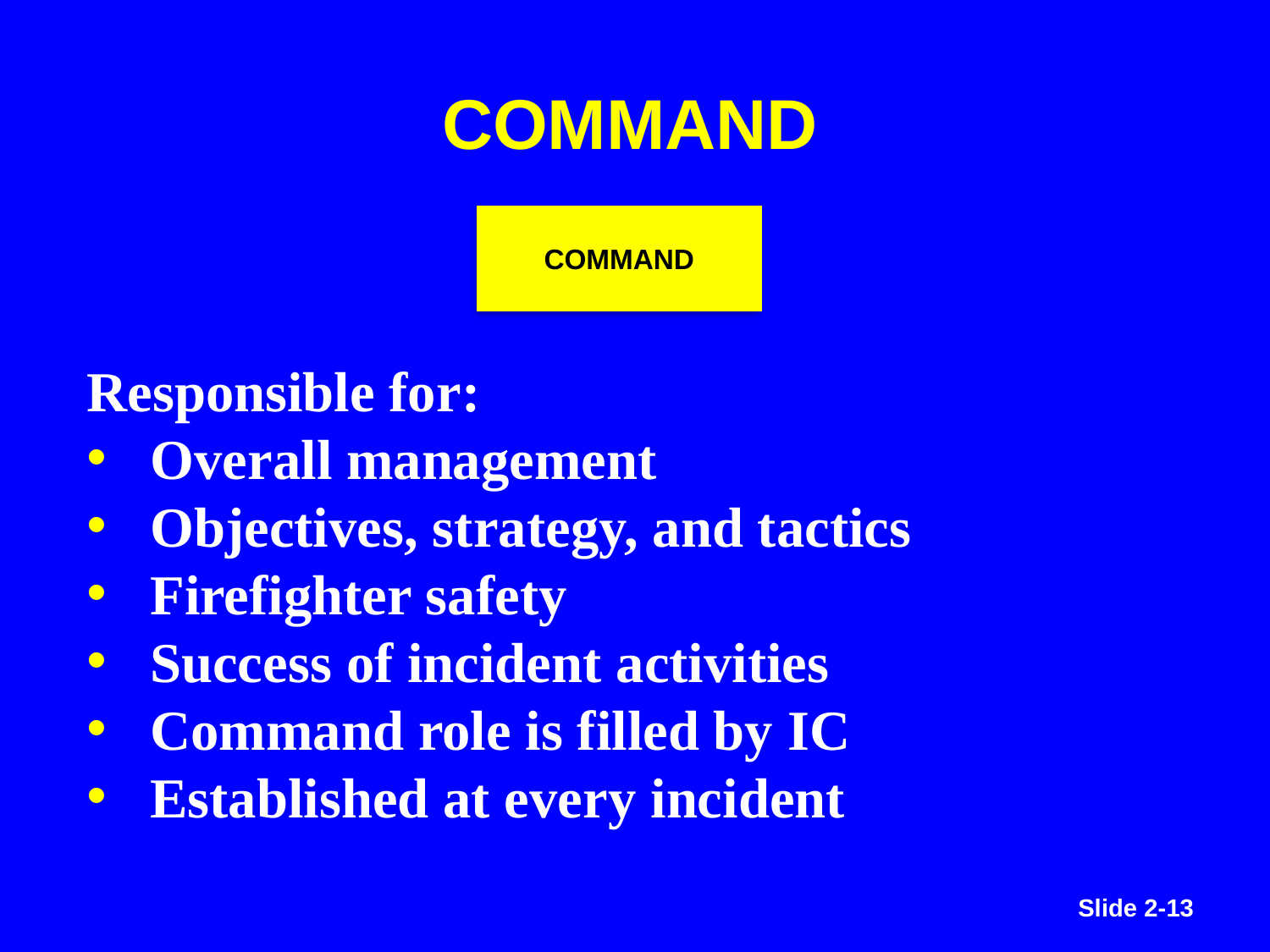

COMMAND
COMMAND
Responsible for:
Overall management
Objectives, strategy, and tactics
Firefighter safety
Success of incident activities
Command role is filled by IC
Established at every incident
Slide 2-13